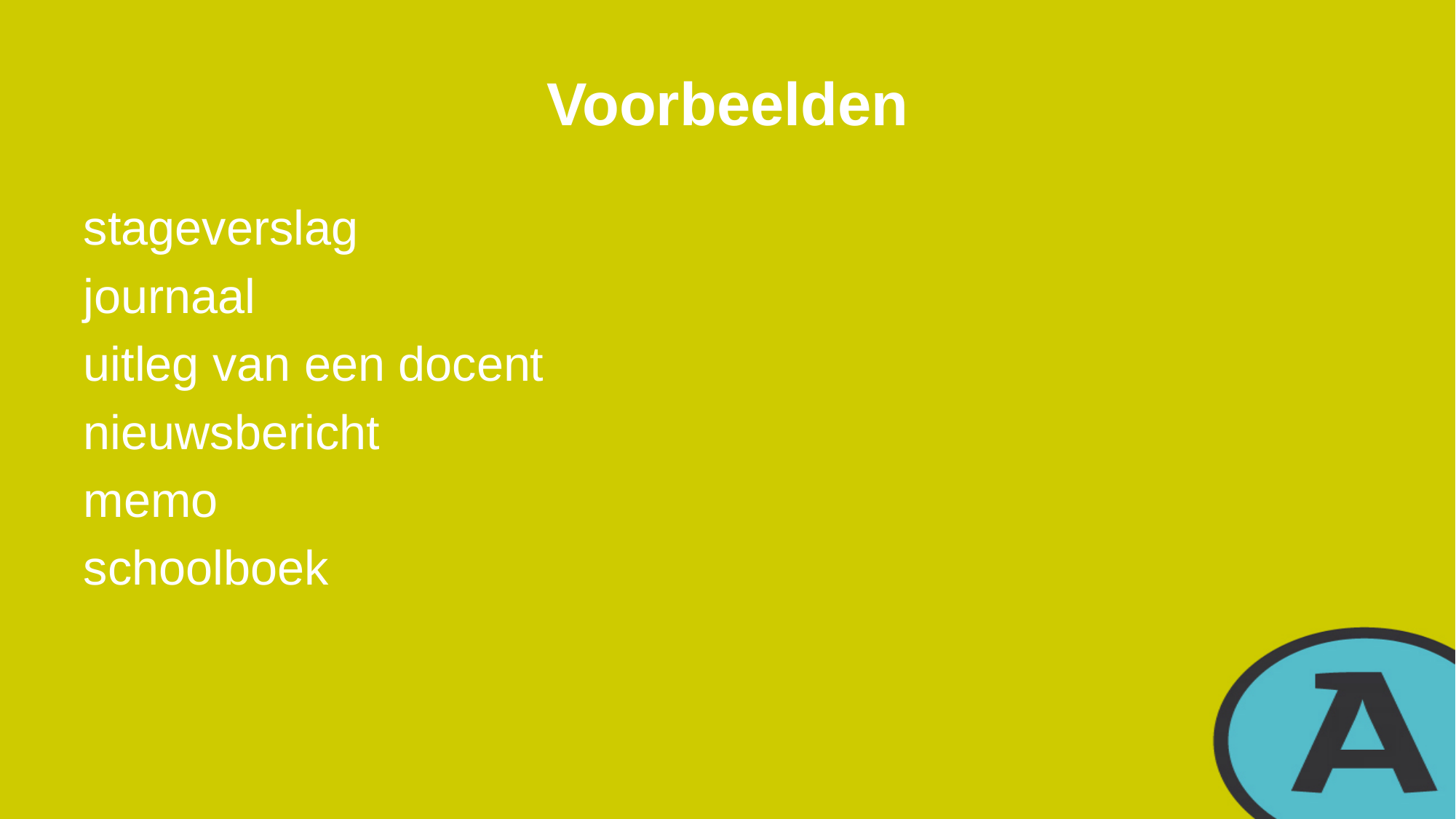

# Voorbeelden
stageverslag
journaal
uitleg van een docent
nieuwsbericht
memo
schoolboek